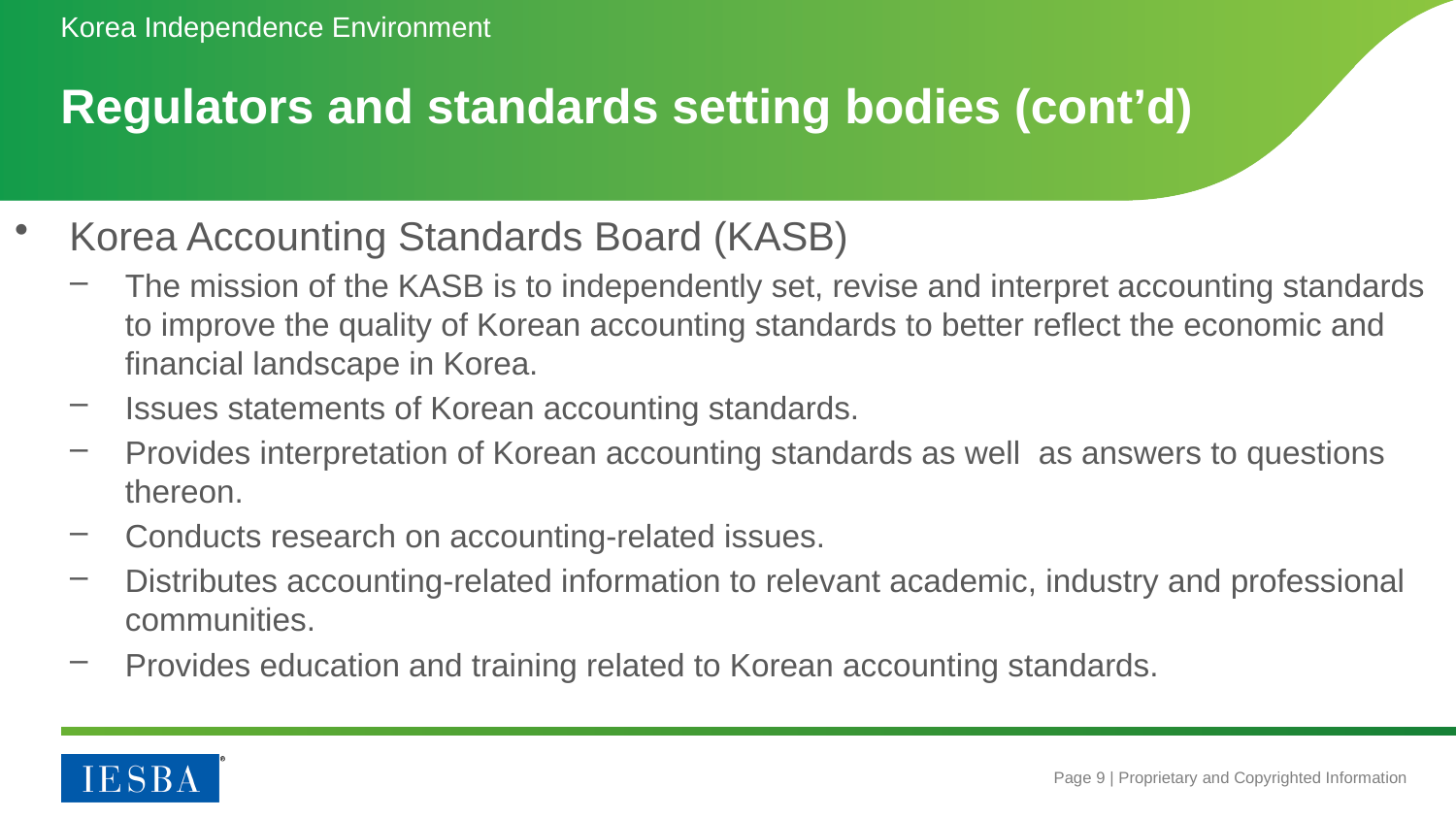

Korea Independence Environment

# Regulators and standards setting bodies (cont’d)
Korea Accounting Standards Board (KASB)
The mission of the KASB is to independently set, revise and interpret accounting standards to improve the quality of Korean accounting standards to better reflect the economic and financial landscape in Korea.
Issues statements of Korean accounting standards.
Provides interpretation of Korean accounting standards as well  as answers to questions thereon.
Conducts research on accounting-related issues.
Distributes accounting-related information to relevant academic, industry and professional communities.
Provides education and training related to Korean accounting standards.